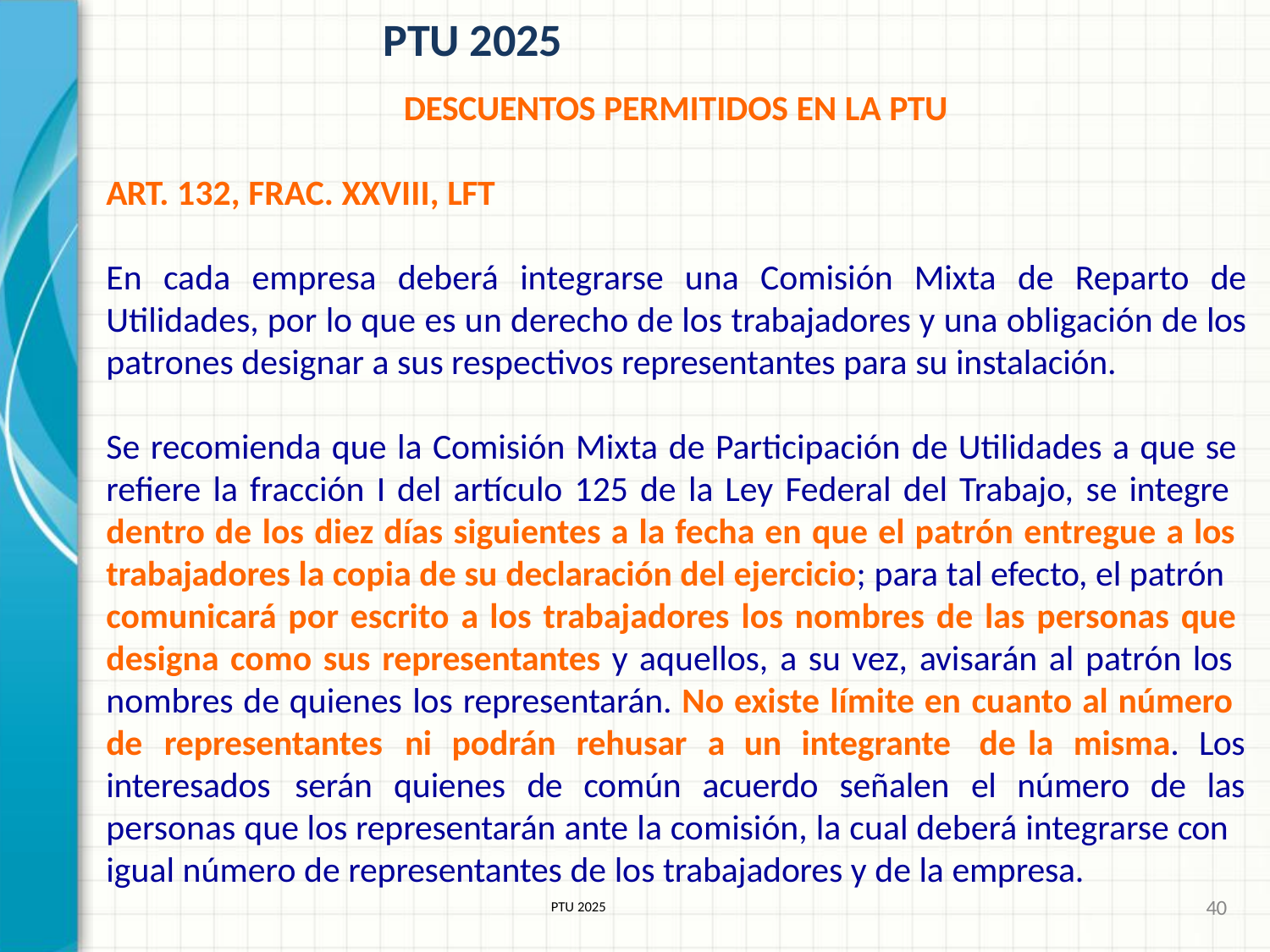

# PTU 2025
DESCUENTOS PERMITIDOS EN LA PTU
ART. 132, FRAC. XXVIII, LFT
En  cada  empresa  deberá  integrarse  una  Comisión  Mixta  de  Reparto  de Utilidades, por lo que es un derecho de los trabajadores y una obligación de los patrones designar a sus respectivos representantes para su instalación.
Se recomienda que la Comisión Mixta de Participación de Utilidades a que se refiere la fracción I del artículo 125 de la Ley Federal del Trabajo, se integre dentro de los diez días siguientes a la fecha en que el patrón entregue a los trabajadores la copia de su declaración del ejercicio; para tal efecto, el patrón comunicará por escrito a los trabajadores los nombres de las personas que designa como sus representantes y aquellos, a su vez, avisarán al patrón los nombres de quienes los representarán. No existe límite en cuanto al número de	representantes		ni	podrán	rehusar		a	un	integrante	 de		la	misma.	Los interesados	serán	quienes	de		común	acuerdo	señalen	el	número	de		las personas que los representarán ante la comisión, la cual deberá integrarse con igual número de representantes de los trabajadores y de la empresa.
40
PTU 2025